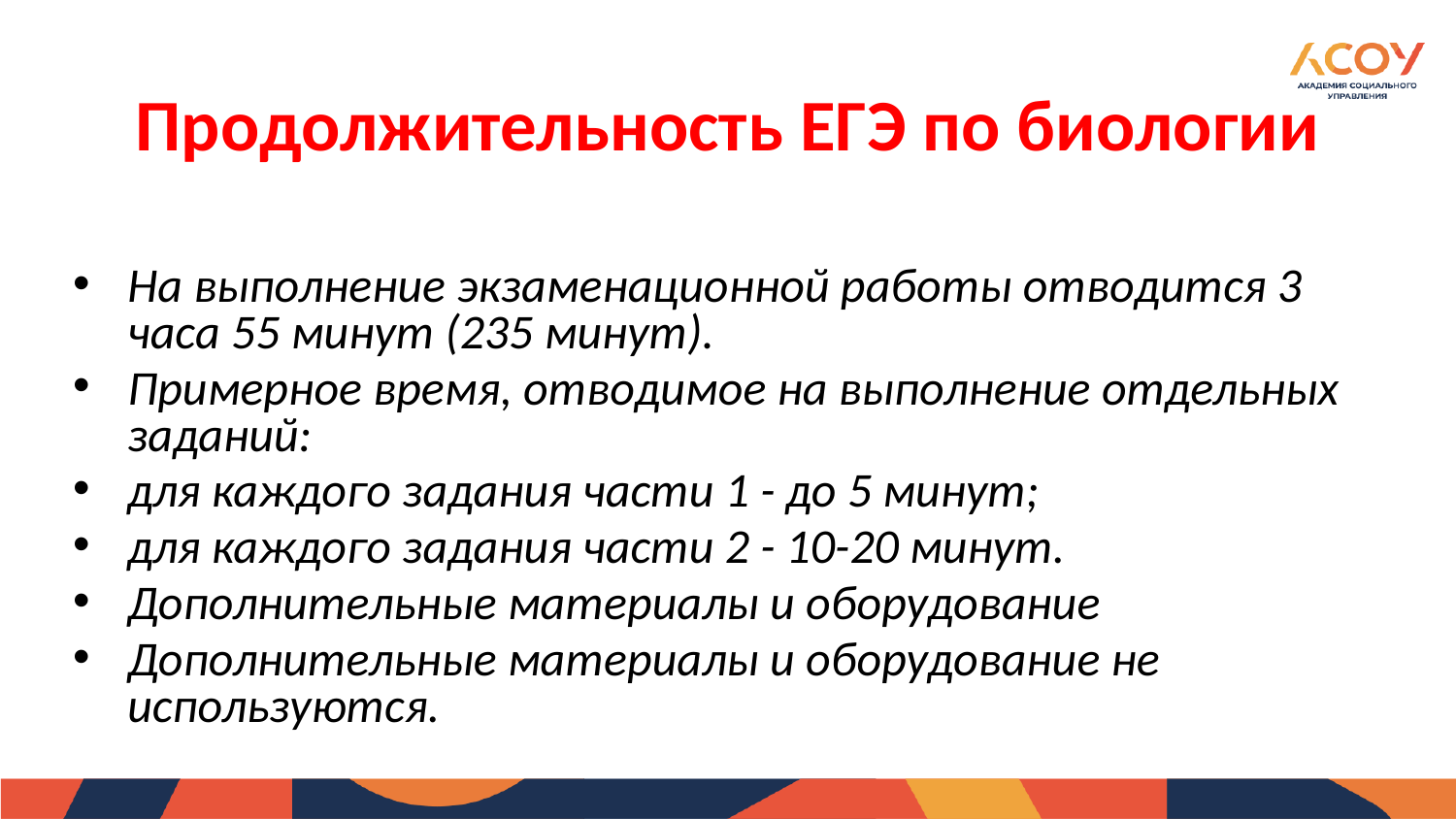

Продолжительность ЕГЭ по биологии
На выполнение экзаменационной работы отводится 3 часа 55 минут (235 минут).
Примерное время, отводимое на выполнение отдельных заданий:
для каждого задания части 1 - до 5 минут;
для каждого задания части 2 - 10-20 минут.
Дополнительные материалы и оборудование
Дополнительные материалы и оборудование не используются.